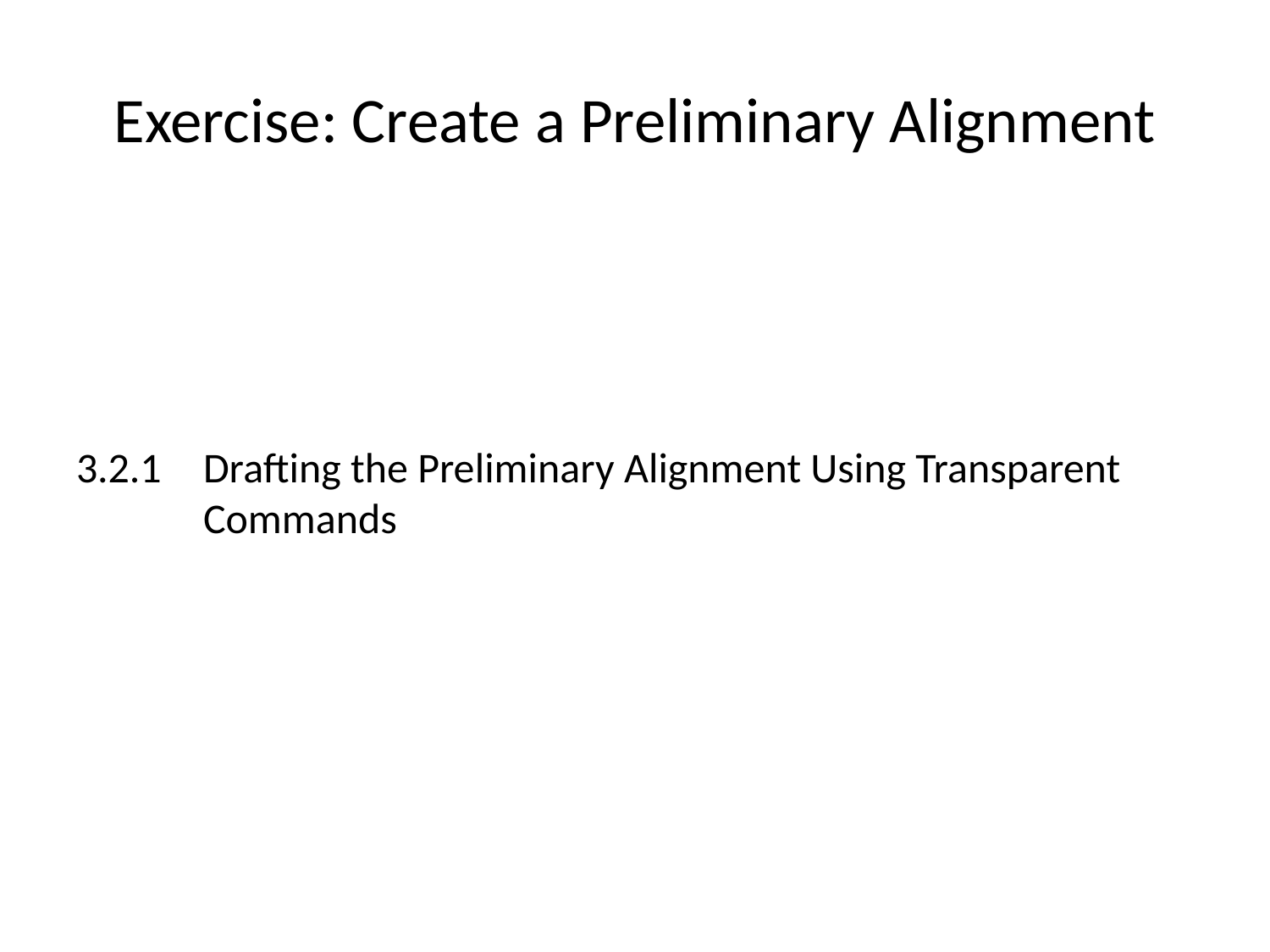

# Exercise: Create a Preliminary Alignment
3.2.1	Drafting the Preliminary Alignment Using Transparent 	Commands